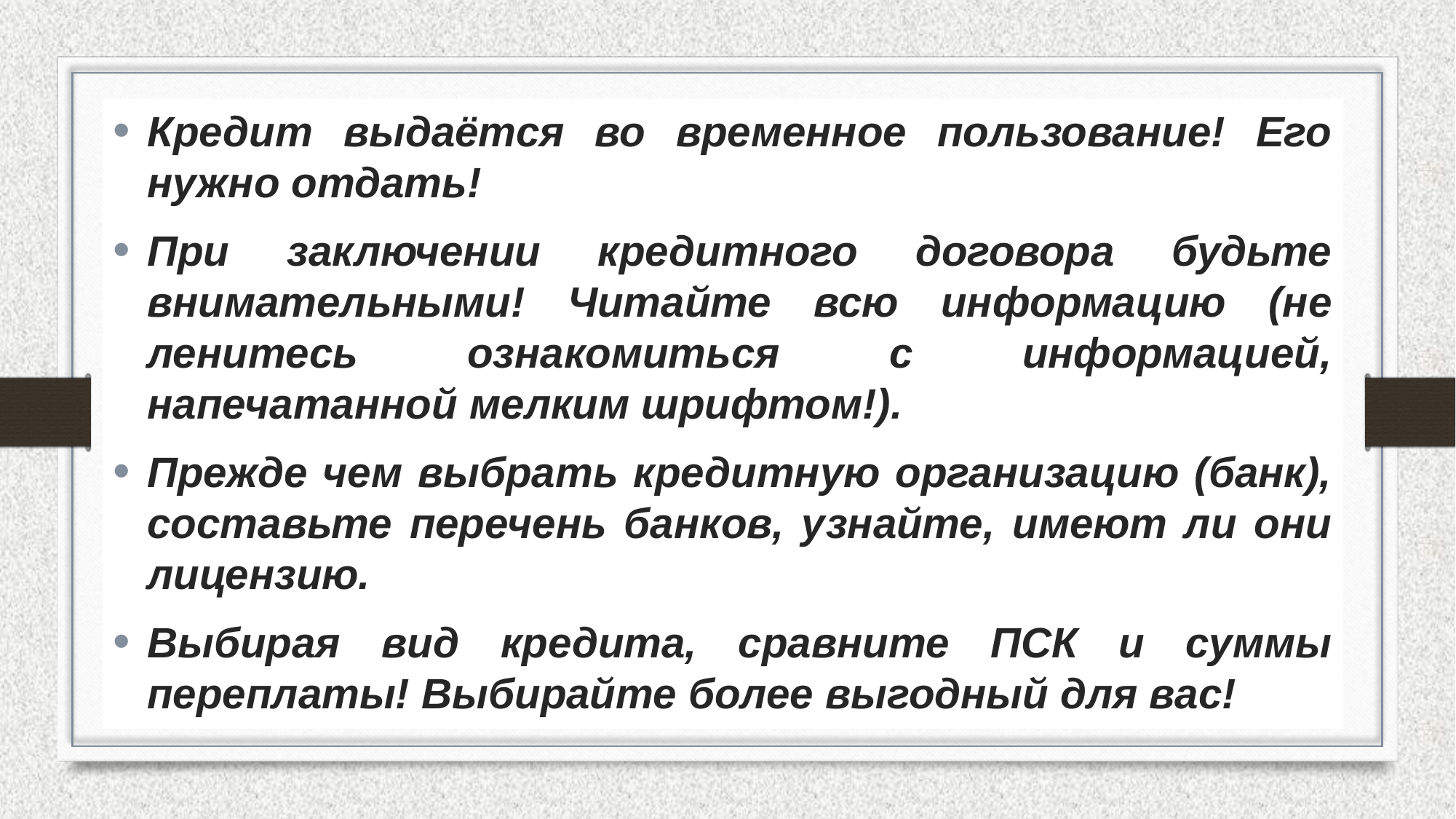

Кредит выдаётся во временное пользование! Его нужно отдать!
При заключении кредитного договора будьте внимательными! Читайте всю информацию (не ленитесь ознакомиться с информацией, напечатанной мелким шрифтом!).
Прежде чем выбрать кредитную организацию (банк), составьте перечень банков, узнайте, имеют ли они лицензию.
Выбирая вид кредита, сравните ПСК и суммы переплаты! Выбирайте более выгодный для вас!